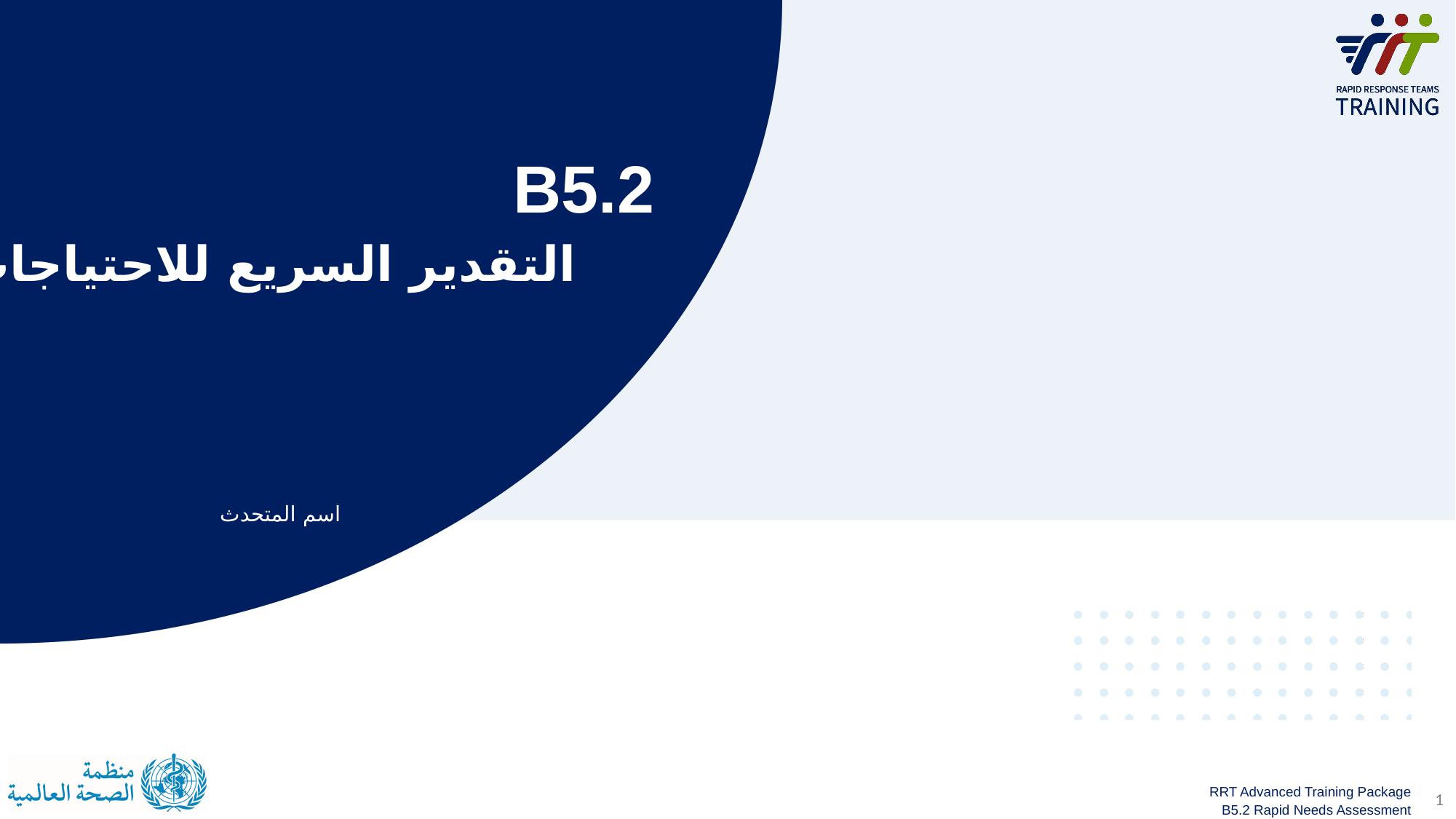

# التقدير السريع للاحتياجات
B5.2
اسم المتحدث